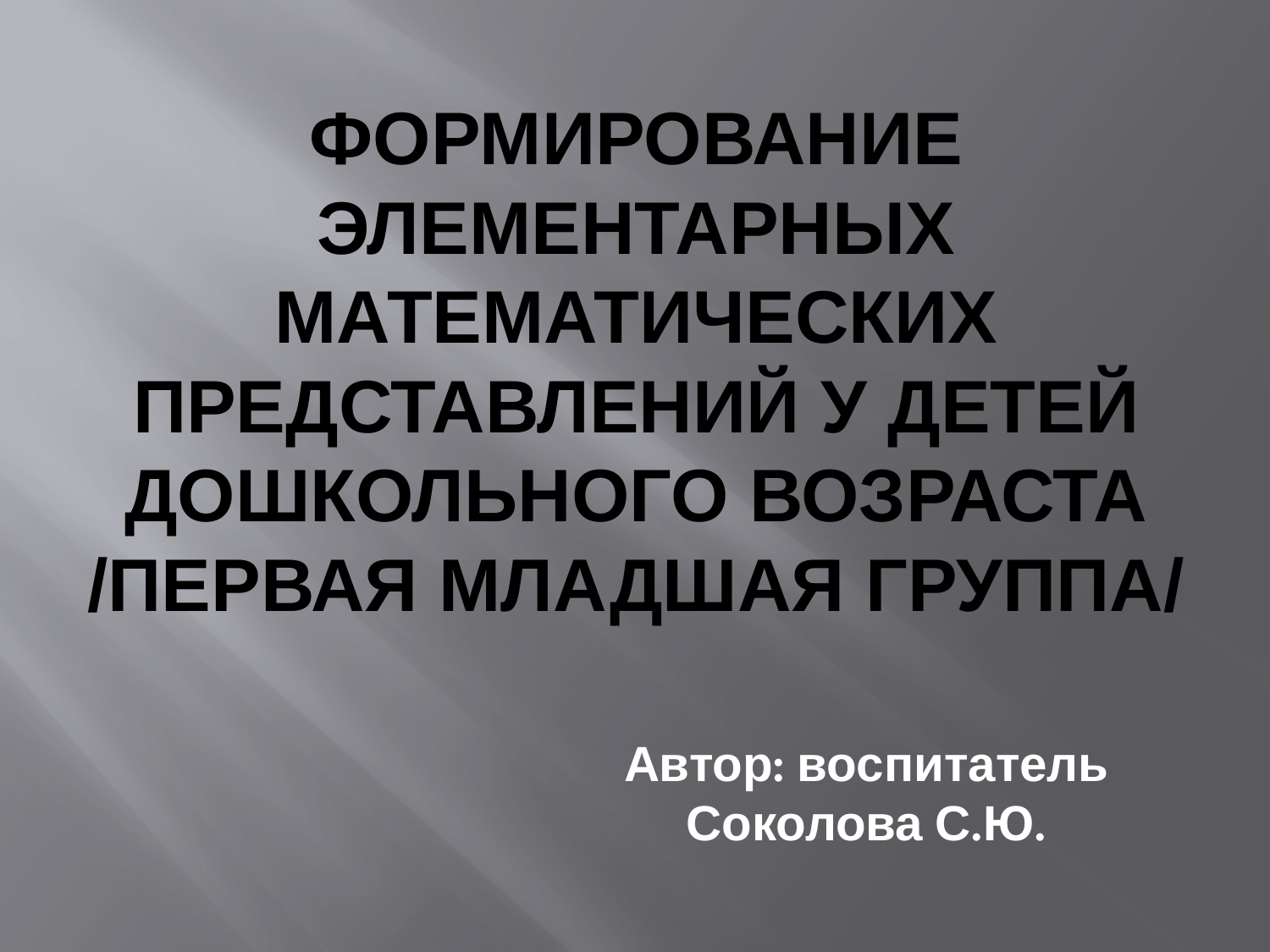

# Формирование элементарных математических представлений у детей дошкольного возраста /первая младшая группа/
Автор: воспитатель Соколова С.Ю.